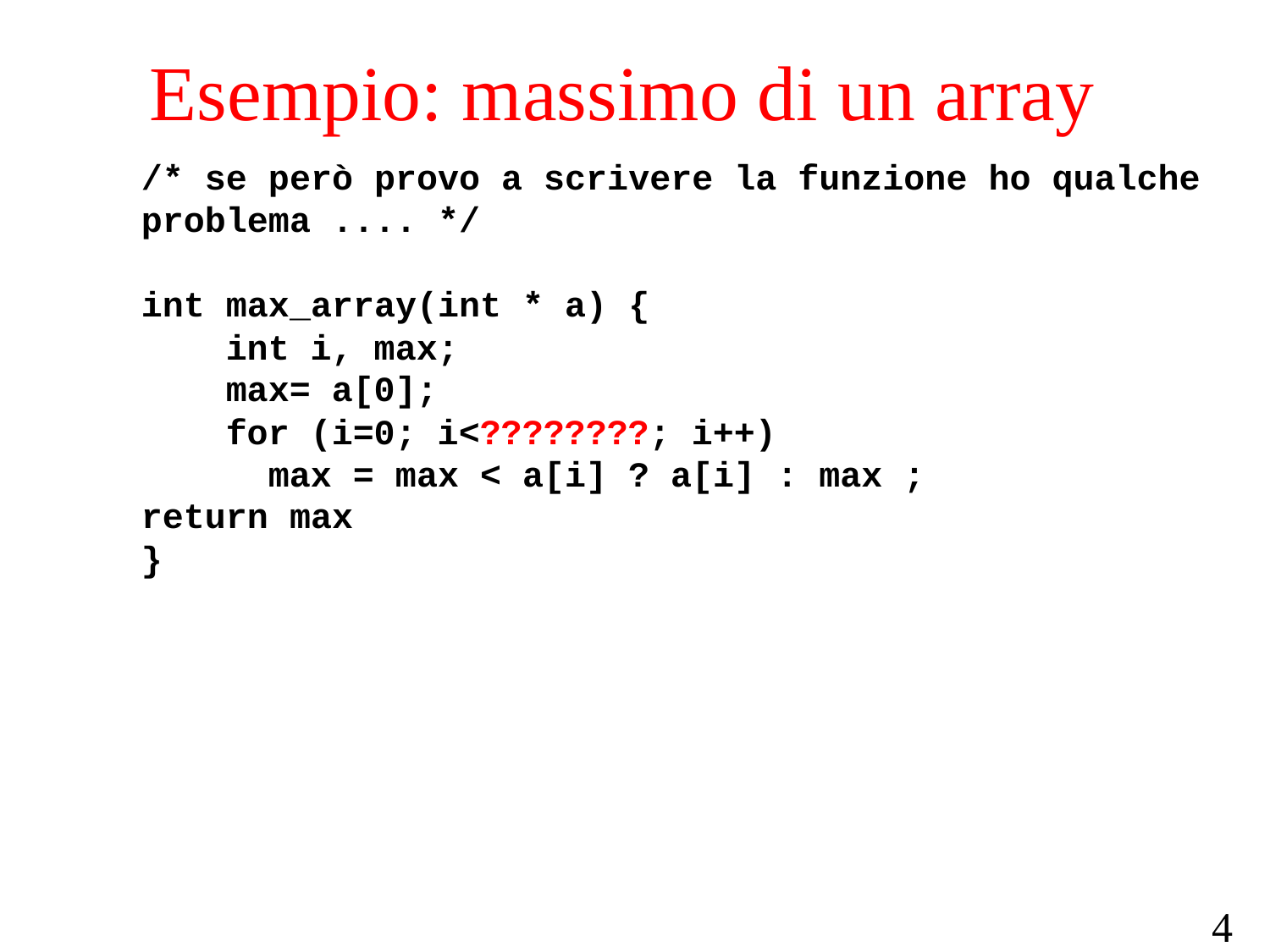

# Esempio: massimo di un array

/* se però provo a scrivere la funzione ho qualche problema .... */

int max_array(int * a) {
    int i, max;
    max= a[0];
    for (i=0; i<????????; i++)
      max = max < a[i] ? a[i] : max ;
return max
}

47